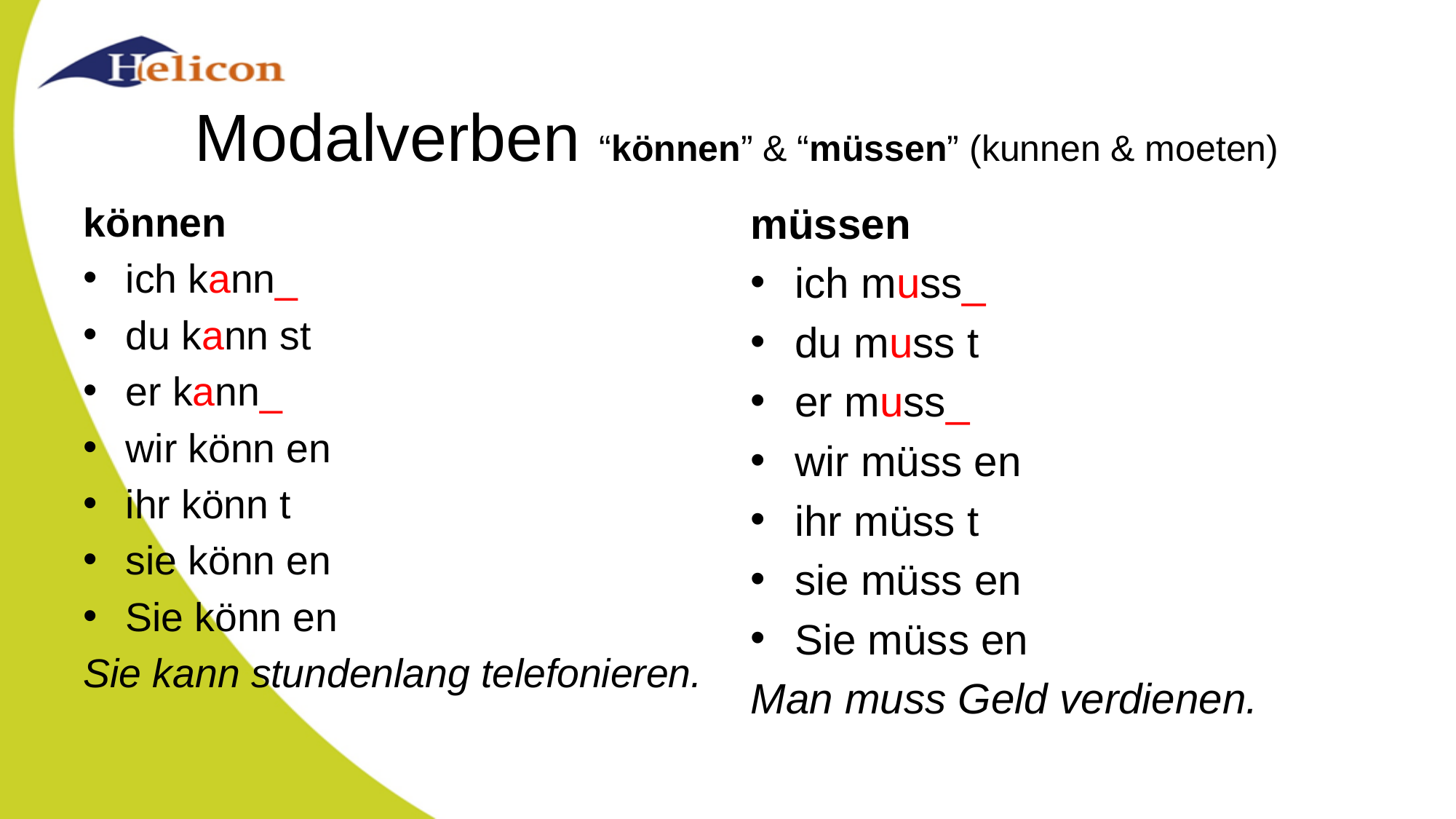

# Modalverben “können” & “müssen” (kunnen & moeten)
können
ich kann_
du kann st
er kann_
wir könn en
ihr könn t
sie könn en
Sie könn en
Sie kann stundenlang telefonieren.
müssen
ich muss_
du muss t
er muss_
wir müss en
ihr müss t
sie müss en
Sie müss en
Man muss Geld verdienen.